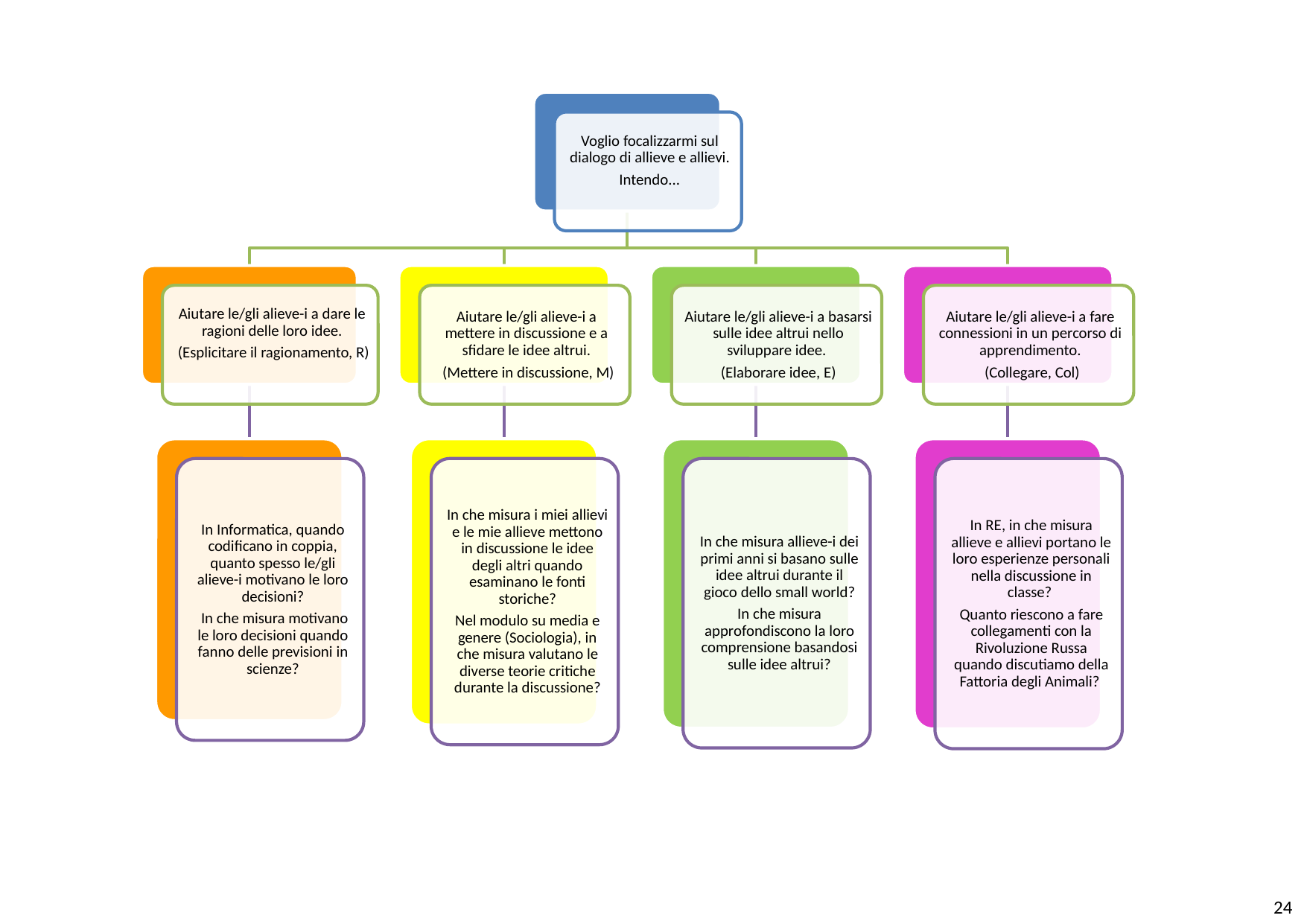

Voglio focalizzarmi sul dialogo di allieve e allievi.
Intendo...

Aiutare le/gli alieve-i a dare le ragioni delle loro idee.
 (Esplicitare il ragionamento, R)

In Informatica, quando codificano in coppia, quanto spesso le/gli alieve-i motivano le loro decisioni?
 In che misura motivano le loro decisioni quando fanno delle previsioni in scienze?
Aiutare le/gli alieve-i a mettere in discussione e a sfidare le idee altrui.
 (Mettere in discussione, M)
In che misura i miei allievi e le mie allieve mettono in discussione le idee degli altri quando esaminano le fonti storiche?
Nel modulo su media e genere (Sociologia), in che misura valutano le diverse teorie critiche durante la discussione?
Aiutare le/gli alieve-i a basarsi sulle idee altrui nello sviluppare idee.
(Elaborare idee, E)
In che misura allieve-i dei primi anni si basano sulle idee altrui durante il gioco dello small world?
In che misura approfondiscono la loro comprensione basandosi sulle idee altrui?
Aiutare le/gli alieve-i a fare connessioni in un percorso di apprendimento.
 (Collegare, Col)
In RE, in che misura allieve e allievi portano le loro esperienze personali nella discussione in classe?
Quanto riescono a fare collegamenti con la Rivoluzione Russa quando discutiamo della Fattoria degli Animali?
24